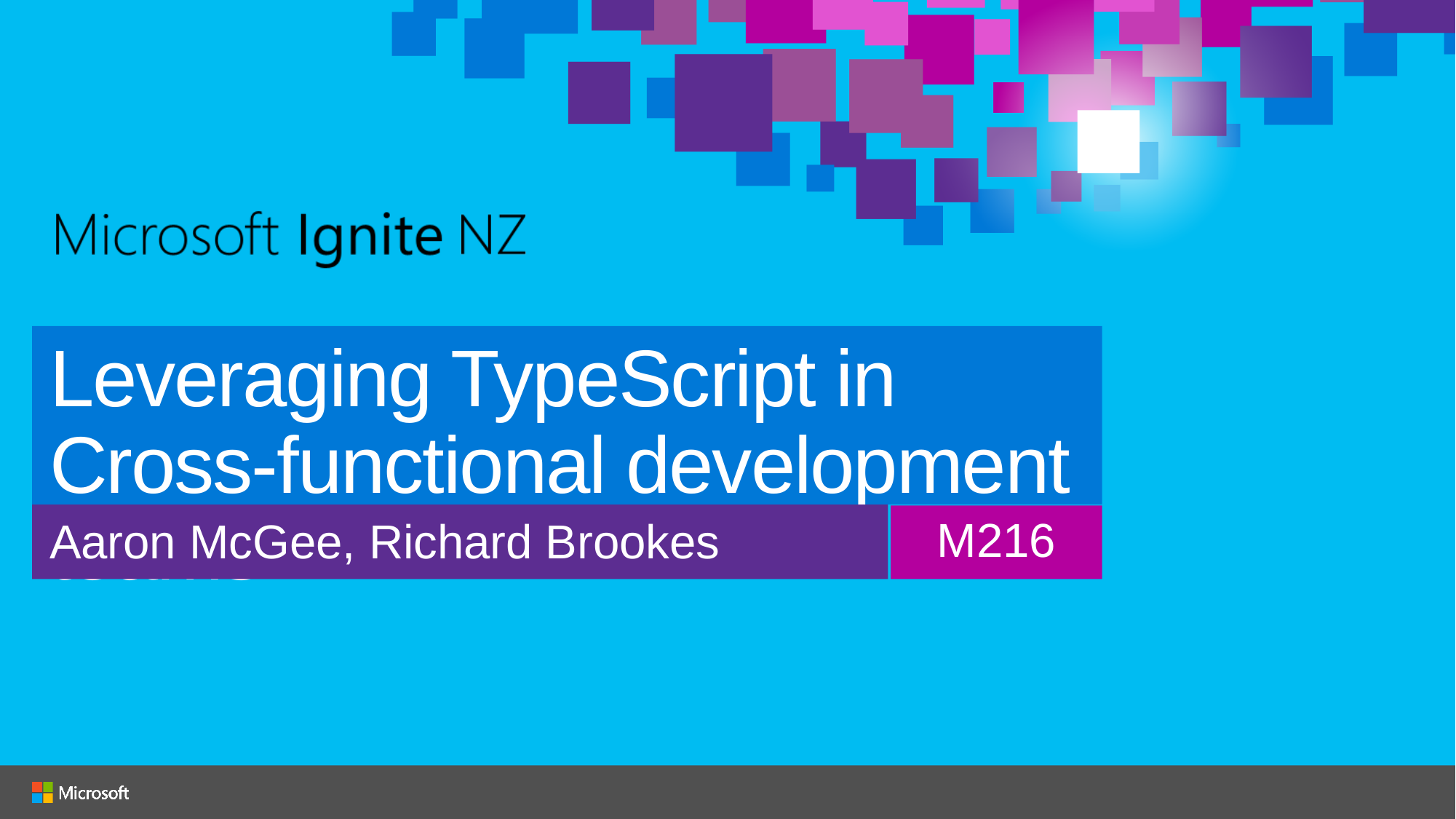

# Leveraging TypeScript in Cross-functional development teams
Aaron McGee, Richard Brookes
M216